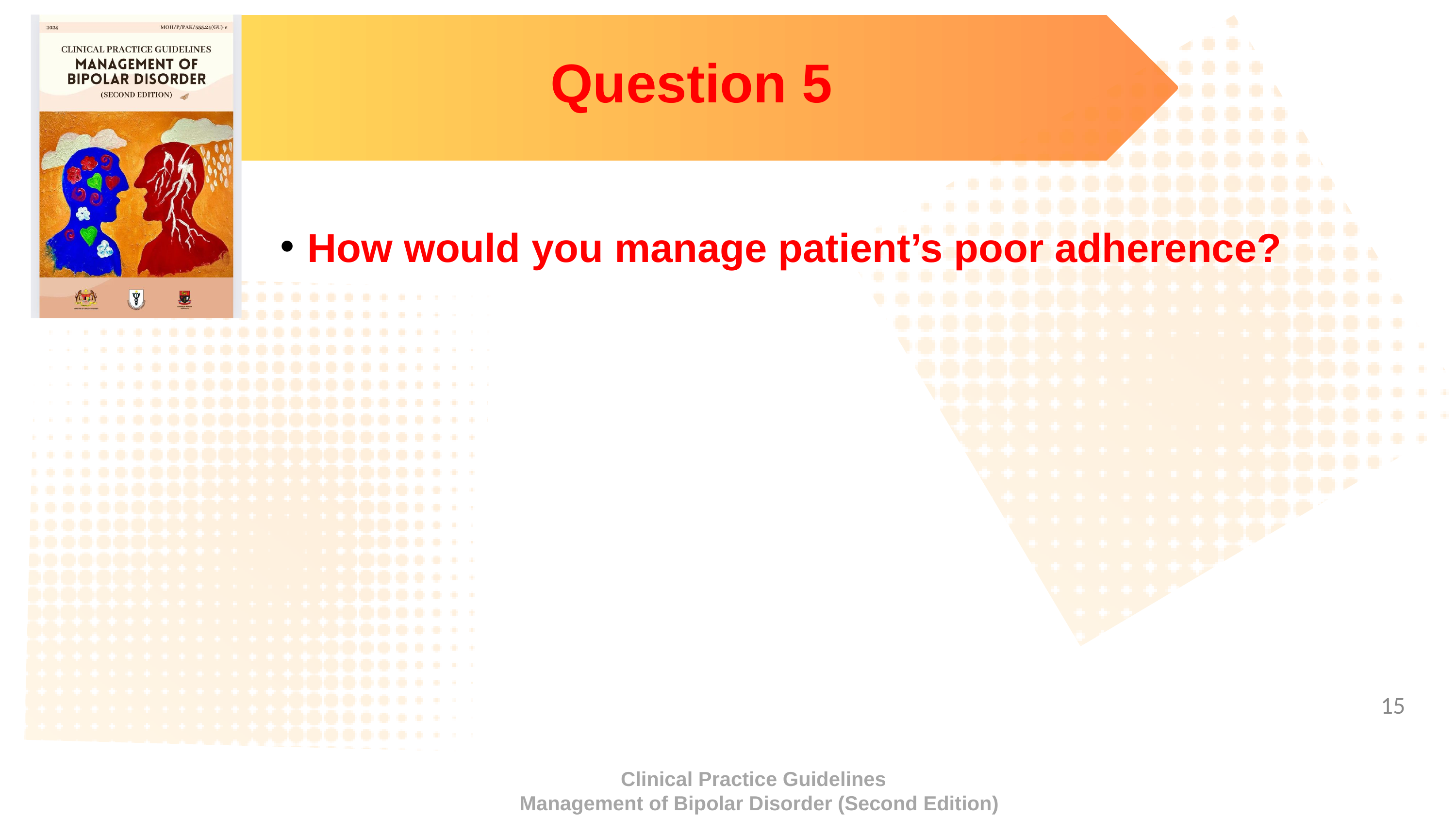

Question 5

How would you manage patient’s poor adherence?

15
Clinical Practice Guidelines
 Management of Bipolar Disorder (Second Edition)